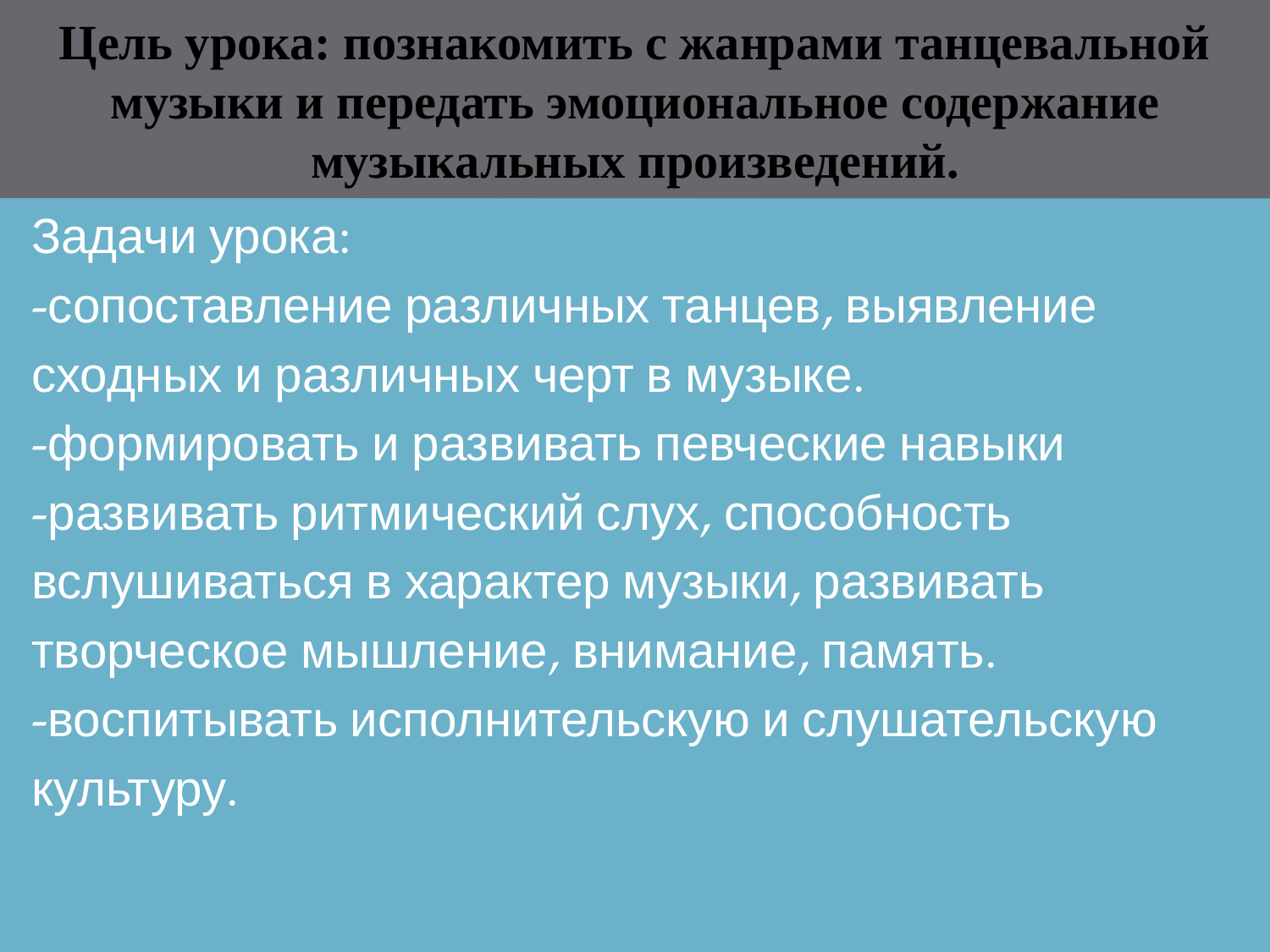

# Цель урока: познакомить с жанрами танцевальной музыки и передать эмоциональное содержание музыкальных произведений.
Задачи урока:
-сопоставление различных танцев, выявление
сходных и различных черт в музыке.
-формировать и развивать певческие навыки
-развивать ритмический слух, способность
вслушиваться в характер музыки, развивать
творческое мышление, внимание, память.
-воспитывать исполнительскую и слушательскую
культуру.